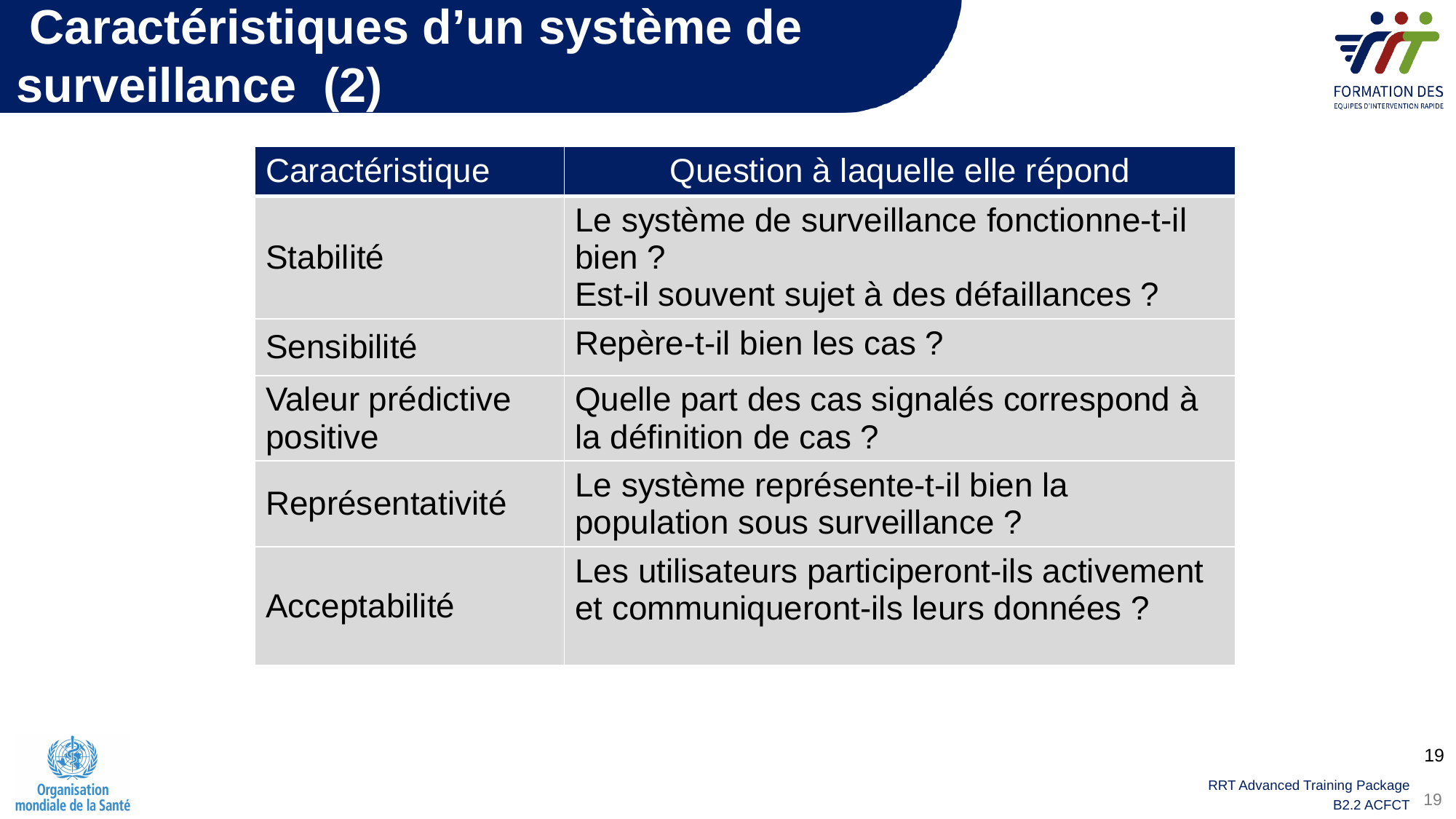

Caractéristiques d’un système de surveillance  (2)
| Caractéristique | Question à laquelle elle répond |
| --- | --- |
| Stabilité | Le système de surveillance fonctionne-t-il bien ? Est-il souvent sujet à des défaillances ? |
| Sensibilité | Repère-t-il bien les cas ? |
| Valeur prédictive positive | Quelle part des cas signalés correspond à la définition de cas ? |
| Représentativité | Le système représente-t-il bien la population sous surveillance ? |
| Acceptabilité | Les utilisateurs participeront-ils activement et communiqueront-ils leurs données ? |
19